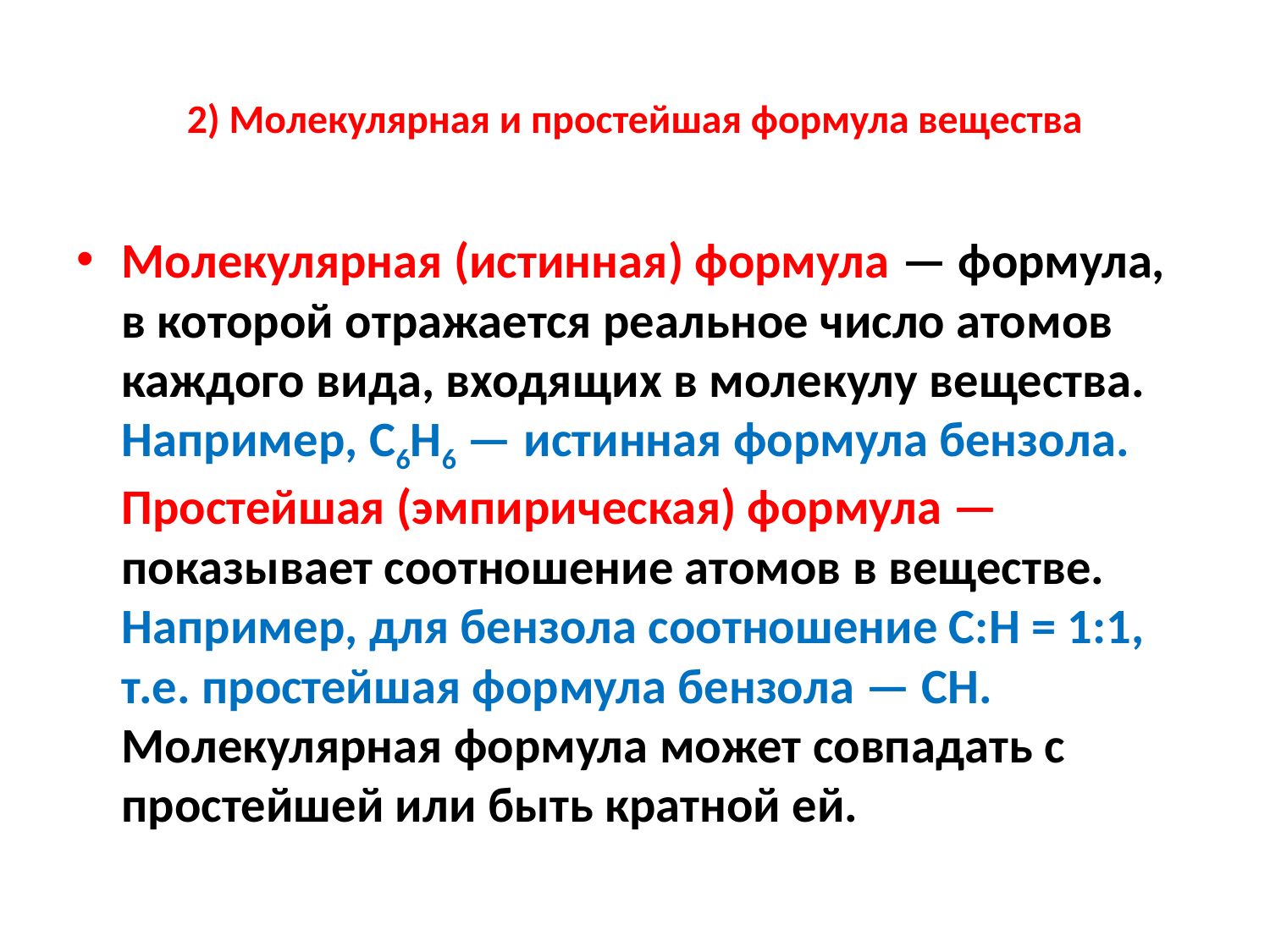

# 2) Молекулярная и простейшая формула вещества
Молекулярная (истинная) формула — формула, в которой отражается реальное число атомов каждого вида, входящих в молекулу вещества.
Например, С6Н6 — истинная формула бензола.
Простейшая (эмпирическая) формула — показывает соотношение атомов в веществе.
Например, для бензола соотношение С:Н = 1:1, т.е. простейшая формула бензола — СН.
Молекулярная формула может совпадать с простейшей или быть кратной ей.